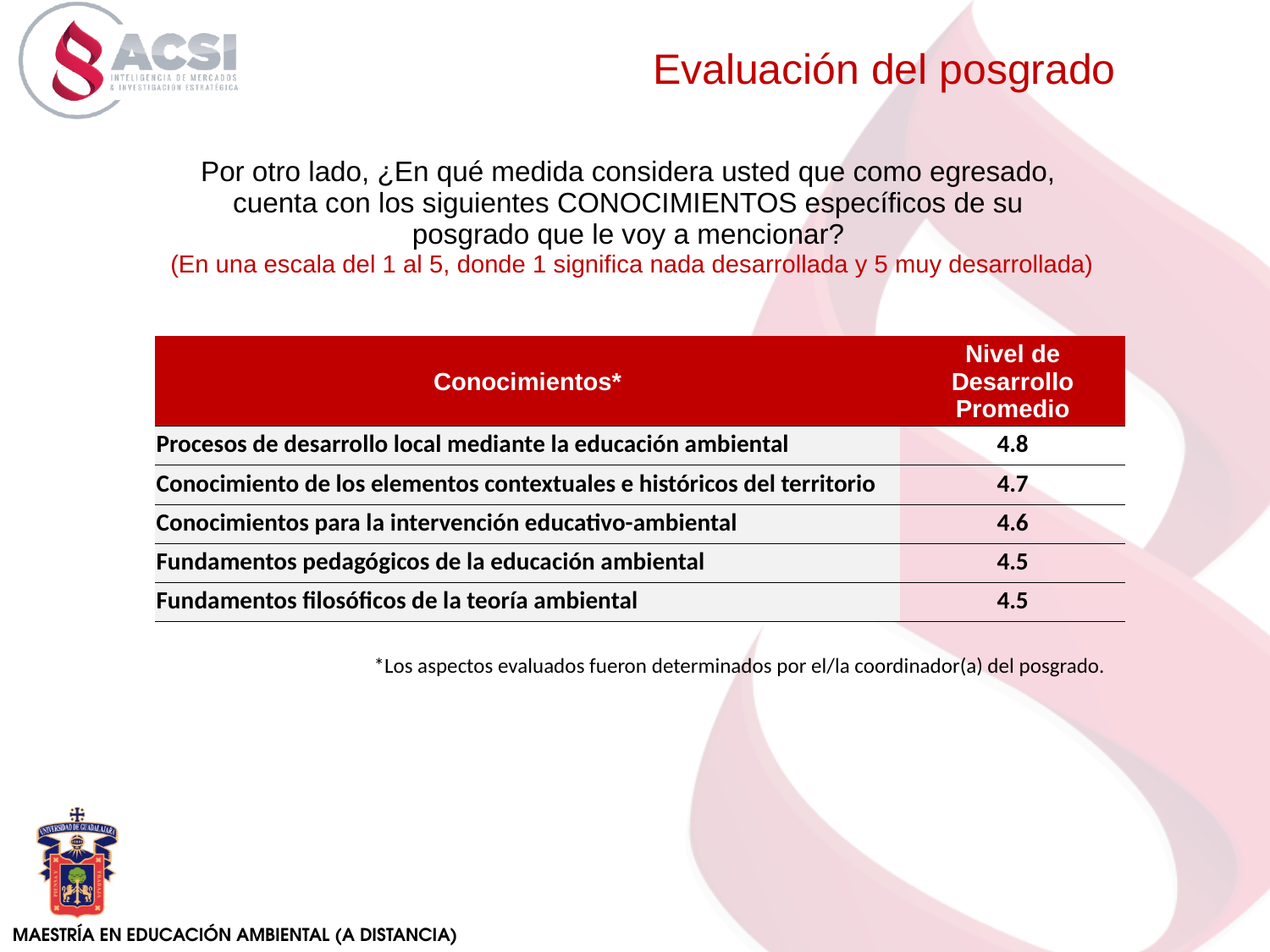

Evaluación del posgrado
Por otro lado, ¿En qué medida considera usted que como egresado,
cuenta con los siguientes CONOCIMIENTOS específicos de su
posgrado que le voy a mencionar?
(En una escala del 1 al 5, donde 1 significa nada desarrollada y 5 muy desarrollada)
| Conocimientos\* | Nivel de Desarrollo Promedio |
| --- | --- |
| Procesos de desarrollo local mediante la educación ambiental | 4.8 |
| Conocimiento de los elementos contextuales e históricos del territorio | 4.7 |
| Conocimientos para la intervención educativo-ambiental | 4.6 |
| Fundamentos pedagógicos de la educación ambiental | 4.5 |
| Fundamentos filosóficos de la teoría ambiental | 4.5 |
*Los aspectos evaluados fueron determinados por el/la coordinador(a) del posgrado.